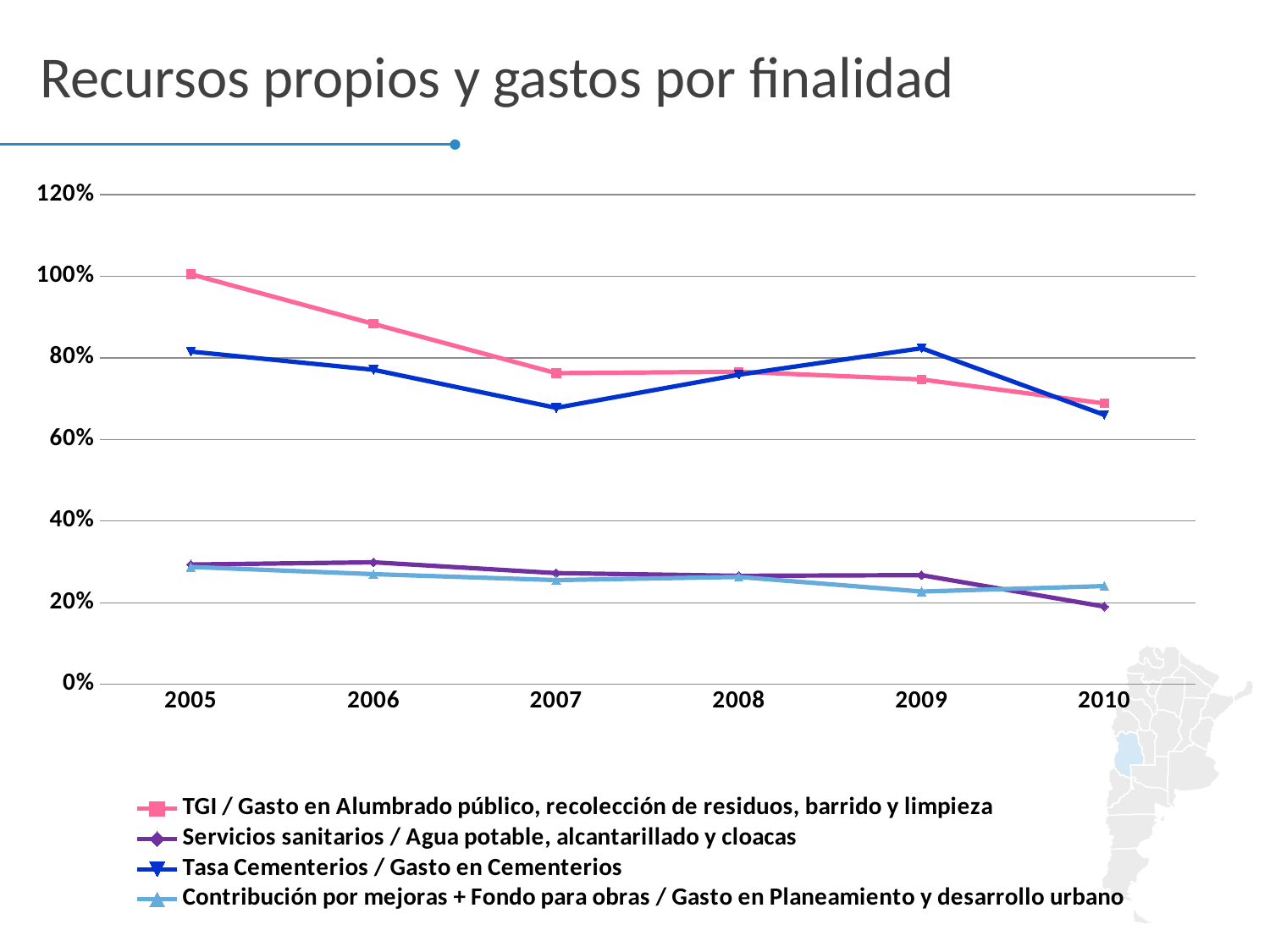

Recursos propios y gastos por finalidad

### Chart

| Category |  |  |  |  |
|---|---|---|---|---|
| 2005 | 1.0051256741124295 | 0.29365975677000805 | 0.8155523234423312 | 0.2877788285004673 |
| 2006 | 0.8833799587697894 | 0.29914469159281193 | 0.7710910071033606 | 0.27020743286431714 |
| 2007 | 0.762724862053916 | 0.27269896307471786 | 0.6777296149654601 | 0.25557690812627093 |
| 2008 | 0.7660988331594489 | 0.26615030890776586 | 0.7589135313422977 | 0.26328313308757856 |
| 2009 | 0.7472415989041972 | 0.2677240515359602 | 0.8238002708791222 | 0.22758215782414995 |
| 2010 | 0.6886005972434719 | 0.19070009106925379 | 0.6606131120916966 | 0.24088102061698385 |